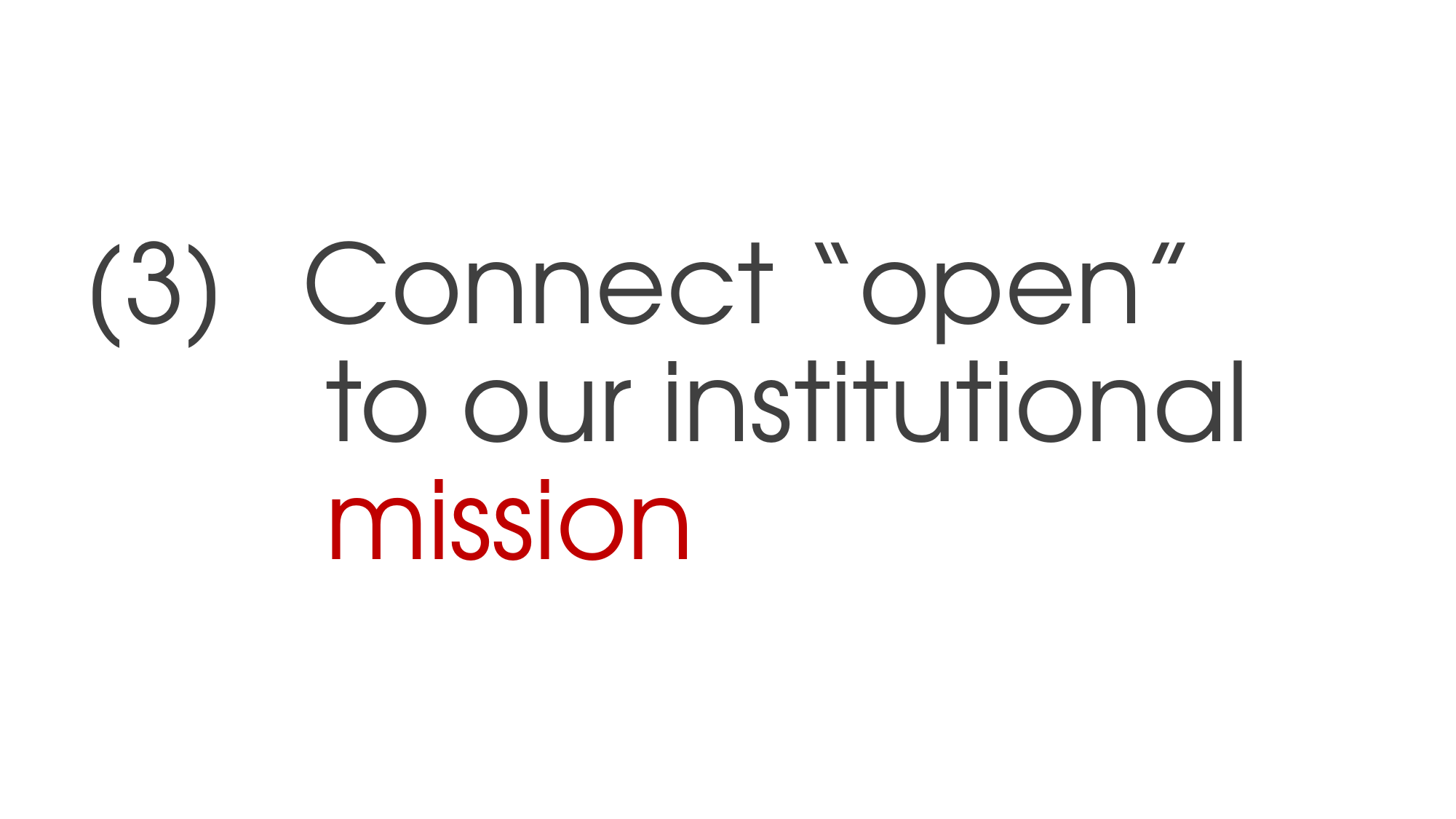

# (3)	Connect “open” to our institutional mission